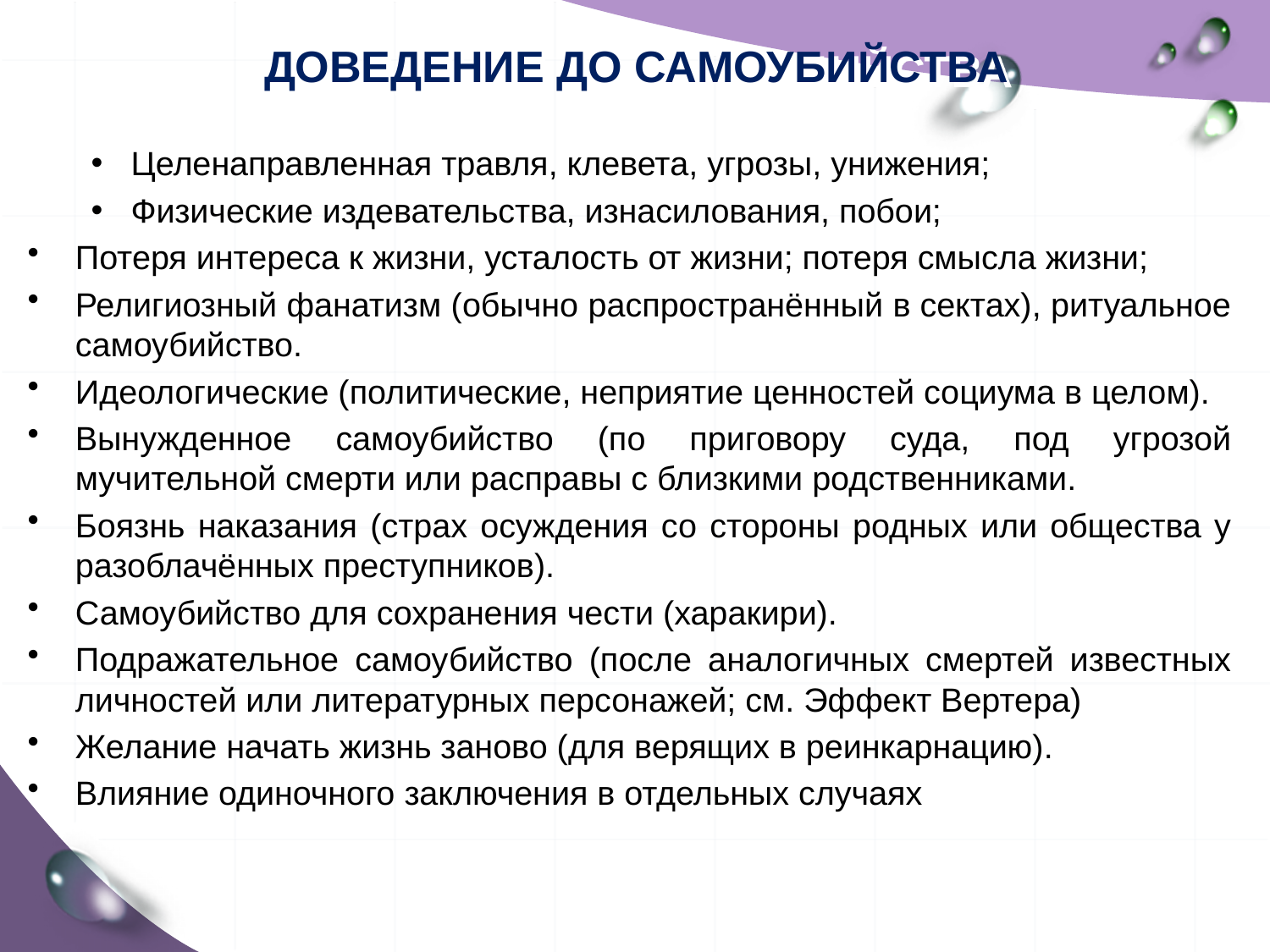

# ДОВЕДЕНИЕ ДО САМОУБИЙСТВА
Целенаправленная травля, клевета, угрозы, унижения;
Физические издевательства, изнасилования, побои;
Потеря интереса к жизни, усталость от жизни; потеря смысла жизни;
Религиозный фанатизм (обычно распространённый в сектах), ритуальное самоубийство.
Идеологические (политические, неприятие ценностей социума в целом).
Вынужденное самоубийство (по приговору суда, под угрозой мучительной смерти или расправы с близкими родственниками.
Боязнь наказания (страх осуждения со стороны родных или общества у разоблачённых преступников).
Самоубийство для сохранения чести (харакири).
Подражательное самоубийство (после аналогичных смертей известных личностей или литературных персонажей; см. Эффект Вертера)
Желание начать жизнь заново (для верящих в реинкарнацию).
Влияние одиночного заключения в отдельных случаях